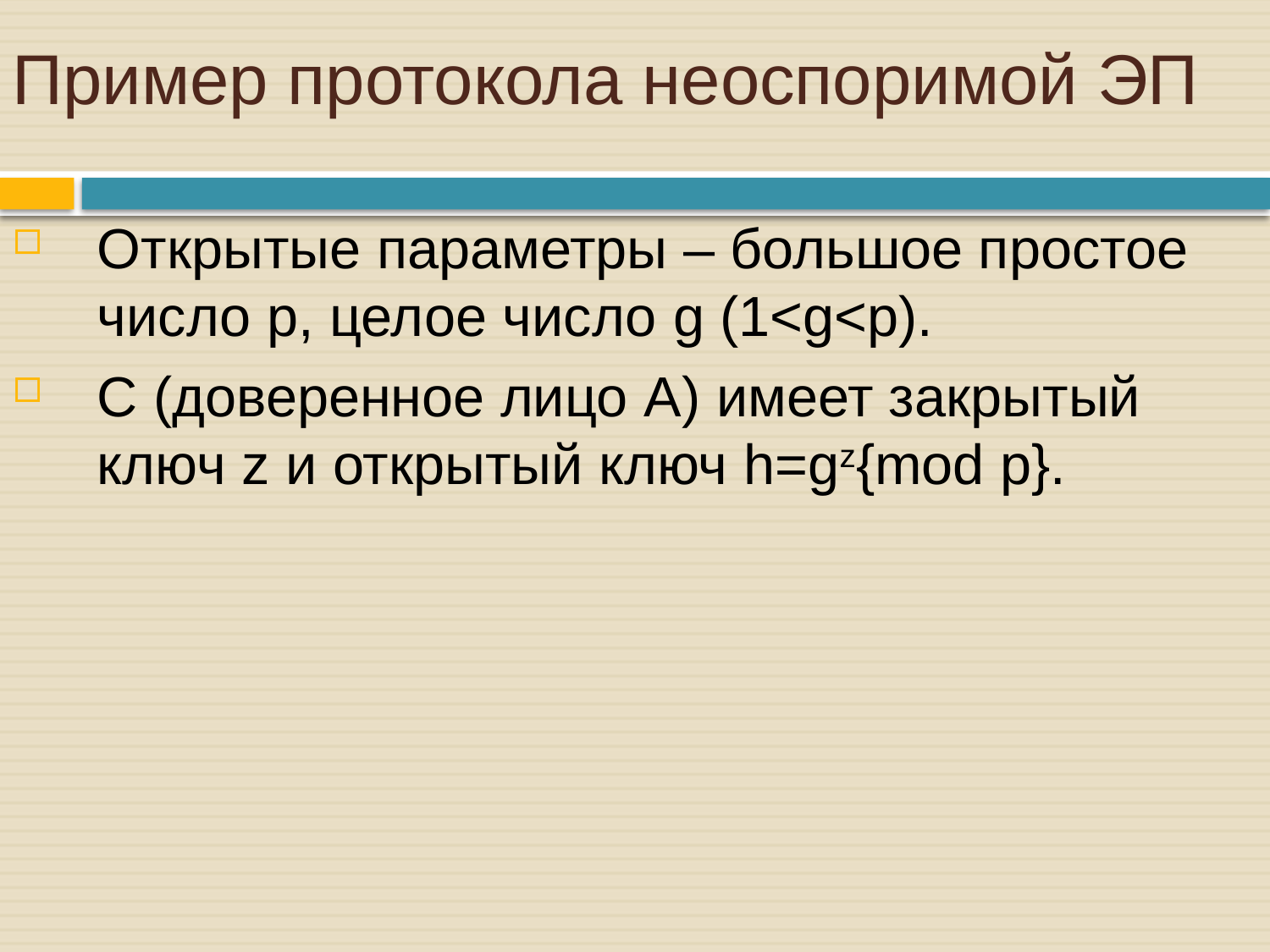

# Пример протокола неоспоримой ЭП
Открытые параметры – большое простое число p, целое число g (1<g<p).
C (доверенное лицо A) имеет закрытый ключ z и открытый ключ h=gz{mod p}.